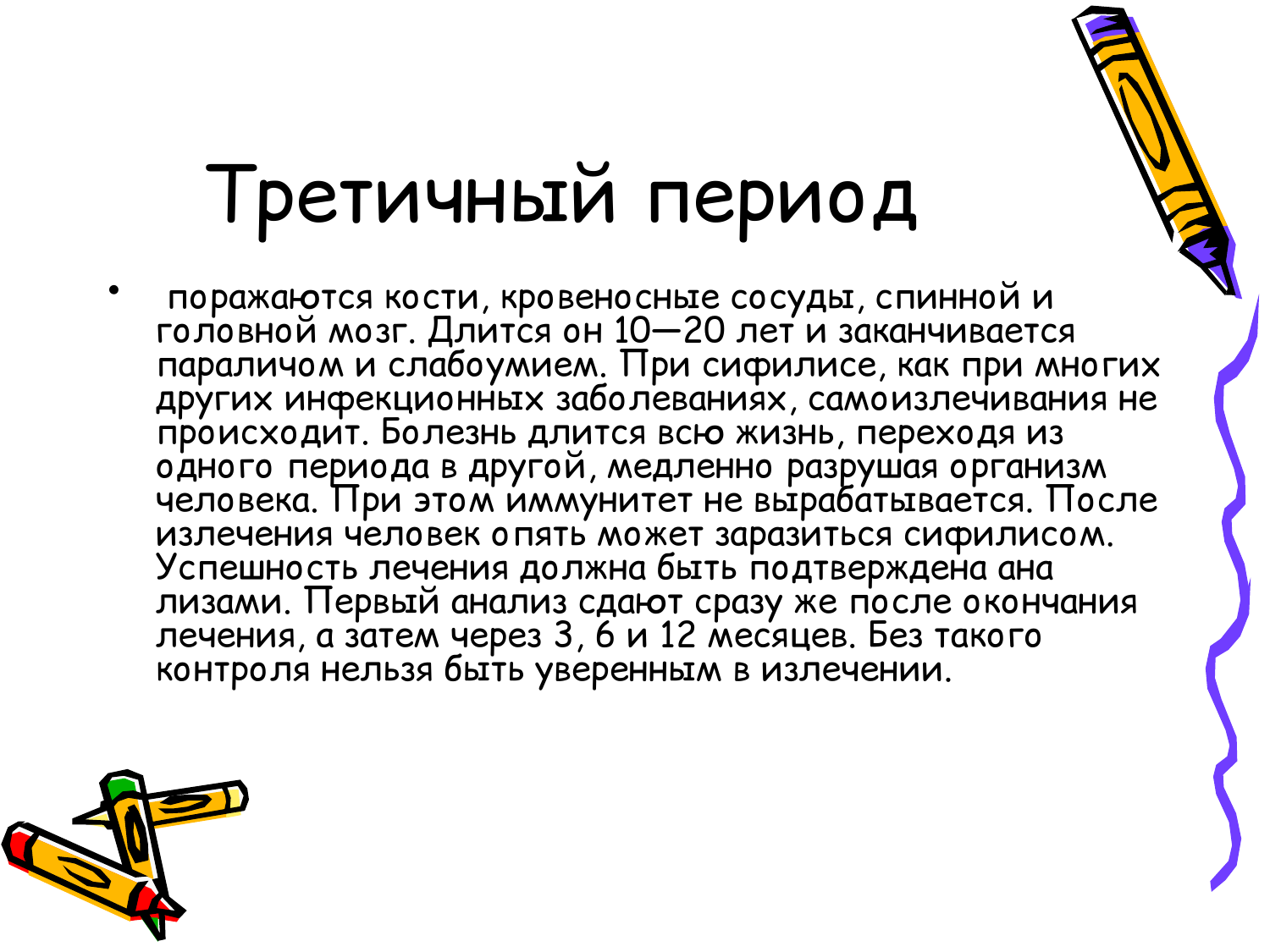

# Третичный период
 поражаются кости, кровеносные сосуды, спинной и головной мозг. Длится он 10—20 лет и заканчивается параличом и слабоумием. При сифилисе, как при многих других инфекцион­ных заболеваниях, самоизлечивания не происходит. Болезнь длится всю жизнь, переходя из одного пери­ода в другой, медленно разрушая организм человека. При этом иммунитет не вырабатывается. После изле­чения человек опять может заразиться сифилисом. Успешность лечения должна быть подтверждена ана­лизами. Первый анализ сдают сразу же после окончания лечения, а затем через 3, 6 и 12 месяцев. Без та­кого контроля нельзя быть уверенным в излечении.